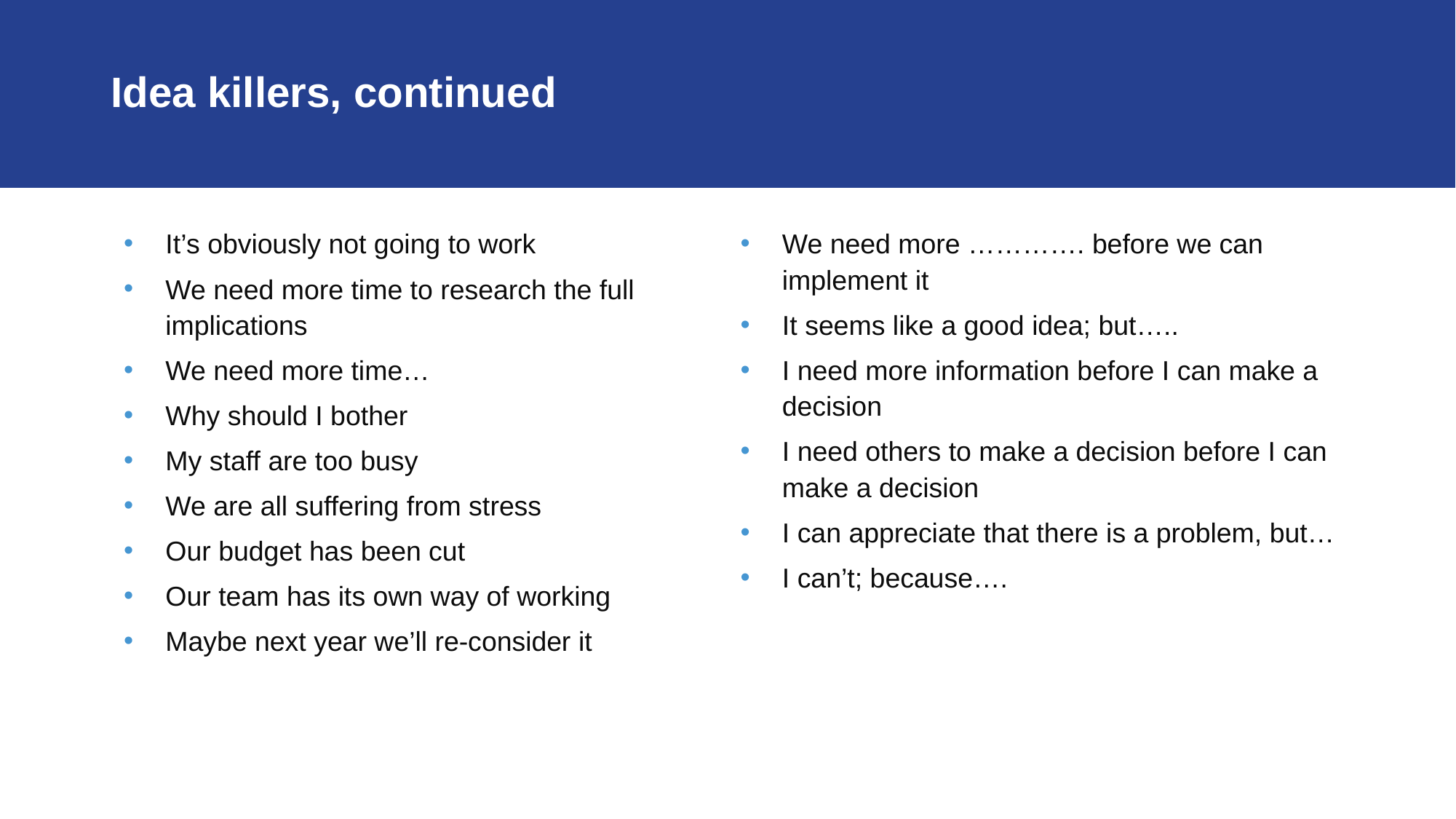

# Idea killers, continued
It’s obviously not going to work
We need more time to research the full implications
We need more time…
Why should I bother
My staff are too busy
We are all suffering from stress
Our budget has been cut
Our team has its own way of working
Maybe next year we’ll re-consider it

We need more …………. before we can implement it
It seems like a good idea; but…..
I need more information before I can make a decision
I need others to make a decision before I can make a decision
I can appreciate that there is a problem, but…
I can’t; because….